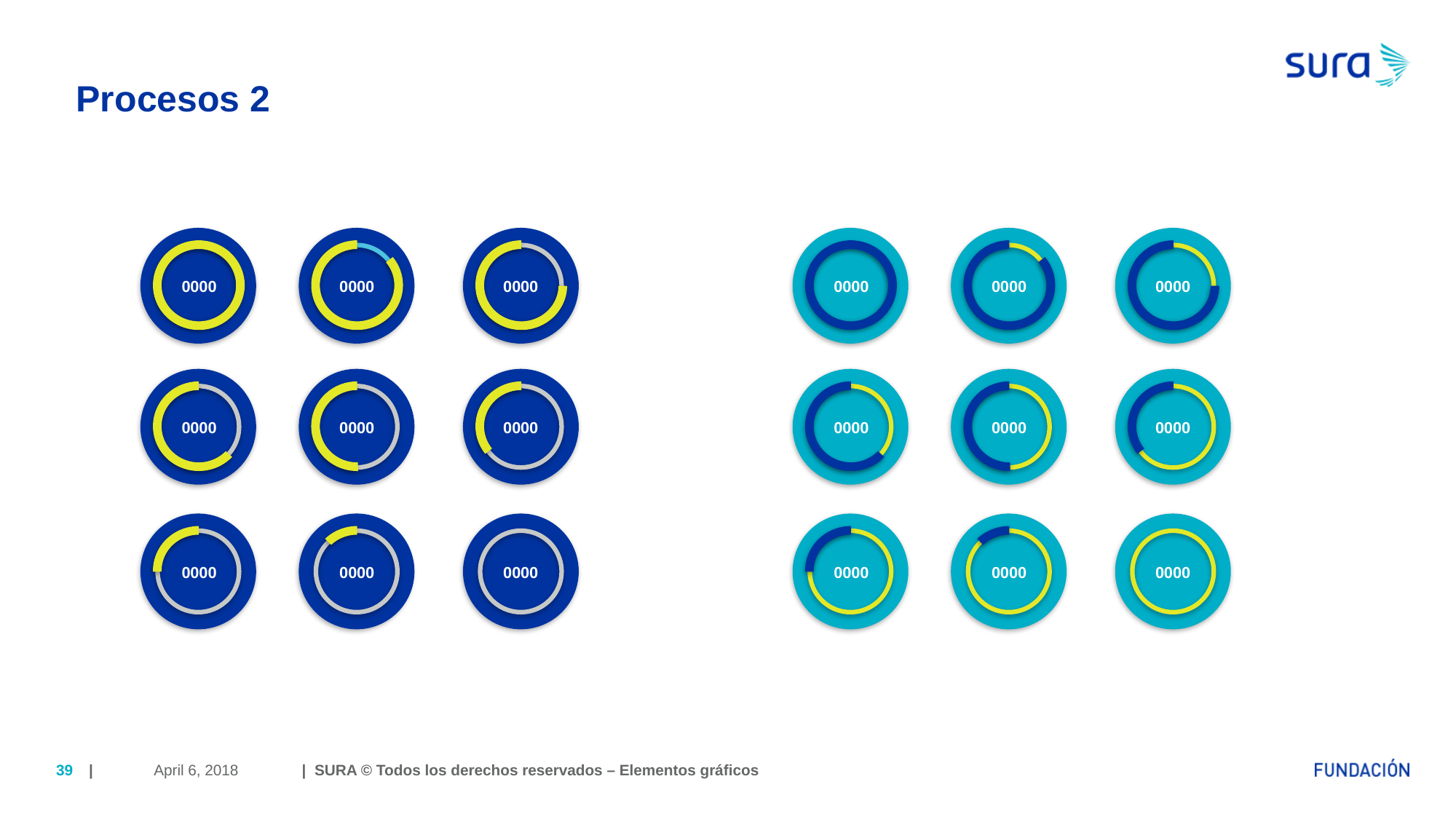

# Procesos 2

0000
0000
0000
0000
0000
0000

0000
0000
0000
0000
0000
0000

0000
0000
0000
0000
0000
0000
April 6, 2018
39
|                                                  |  SURA © Todos los derechos reservados – Elementos gráficos